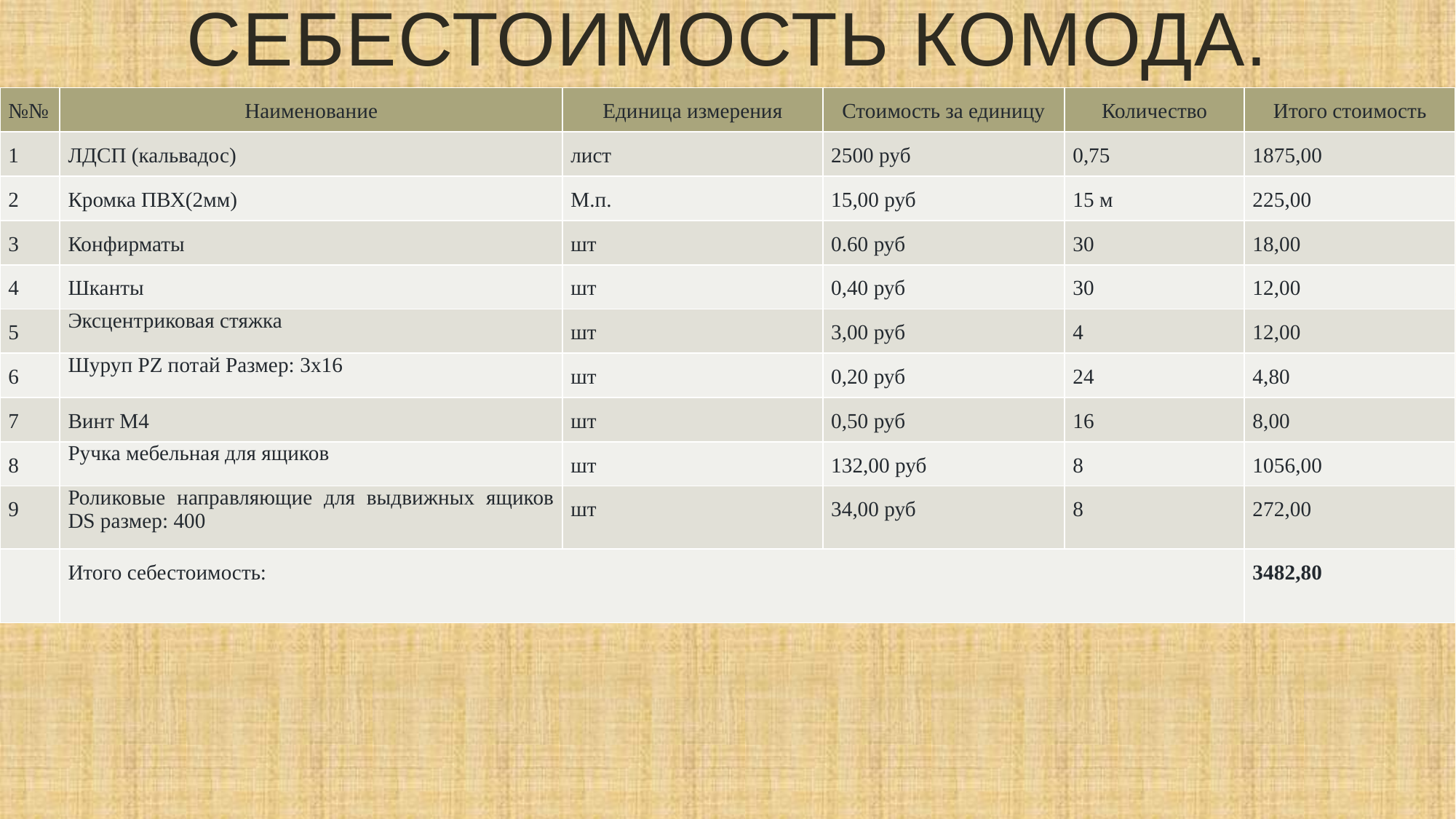

# Себестоимость комода.
| №№ | Наименование | Единица измерения | Стоимость за единицу | Количество | Итого стоимость |
| --- | --- | --- | --- | --- | --- |
| 1 | ЛДСП (кальвадос) | лист | 2500 руб | 0,75 | 1875,00 |
| 2 | Кромка ПВХ(2мм) | М.п. | 15,00 руб | 15 м | 225,00 |
| 3 | Конфирматы | шт | 0.60 руб | 30 | 18,00 |
| 4 | Шканты | шт | 0,40 руб | 30 | 12,00 |
| 5 | Эксцентриковая стяжка | шт | 3,00 руб | 4 | 12,00 |
| 6 | Шуруп PZ потай Размер: 3х16 | шт | 0,20 руб | 24 | 4,80 |
| 7 | Винт М4 | шт | 0,50 руб | 16 | 8,00 |
| 8 | Ручка мебельная для ящиков | шт | 132,00 руб | 8 | 1056,00 |
| 9 | Роликовые направляющие для выдвижных ящиков DS размер: 400 | шт | 34,00 руб | 8 | 272,00 |
|  | Итого себестоимость: |  |  |  | 3482,80 |